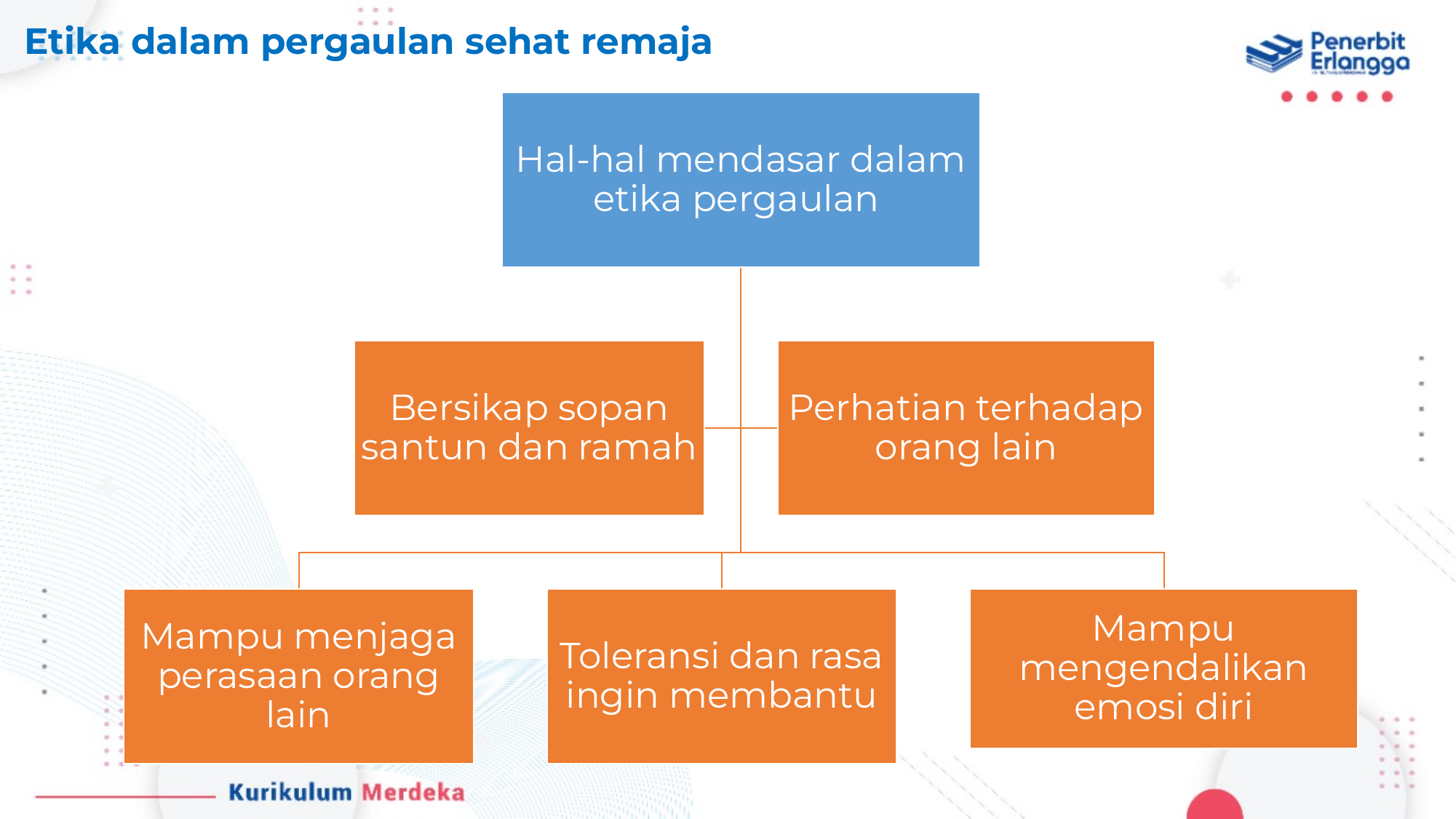

Etika dalam pergaulan sehat remaja
Hal-hal mendasar dalam etika pergaulan
Mampu menjaga perasaan orang lain
Toleransi dan rasa ingin membantu
Mampu mengendalikan emosi diri
Bersikap sopan santun dan ramah
Perhatian terhadap orang lain